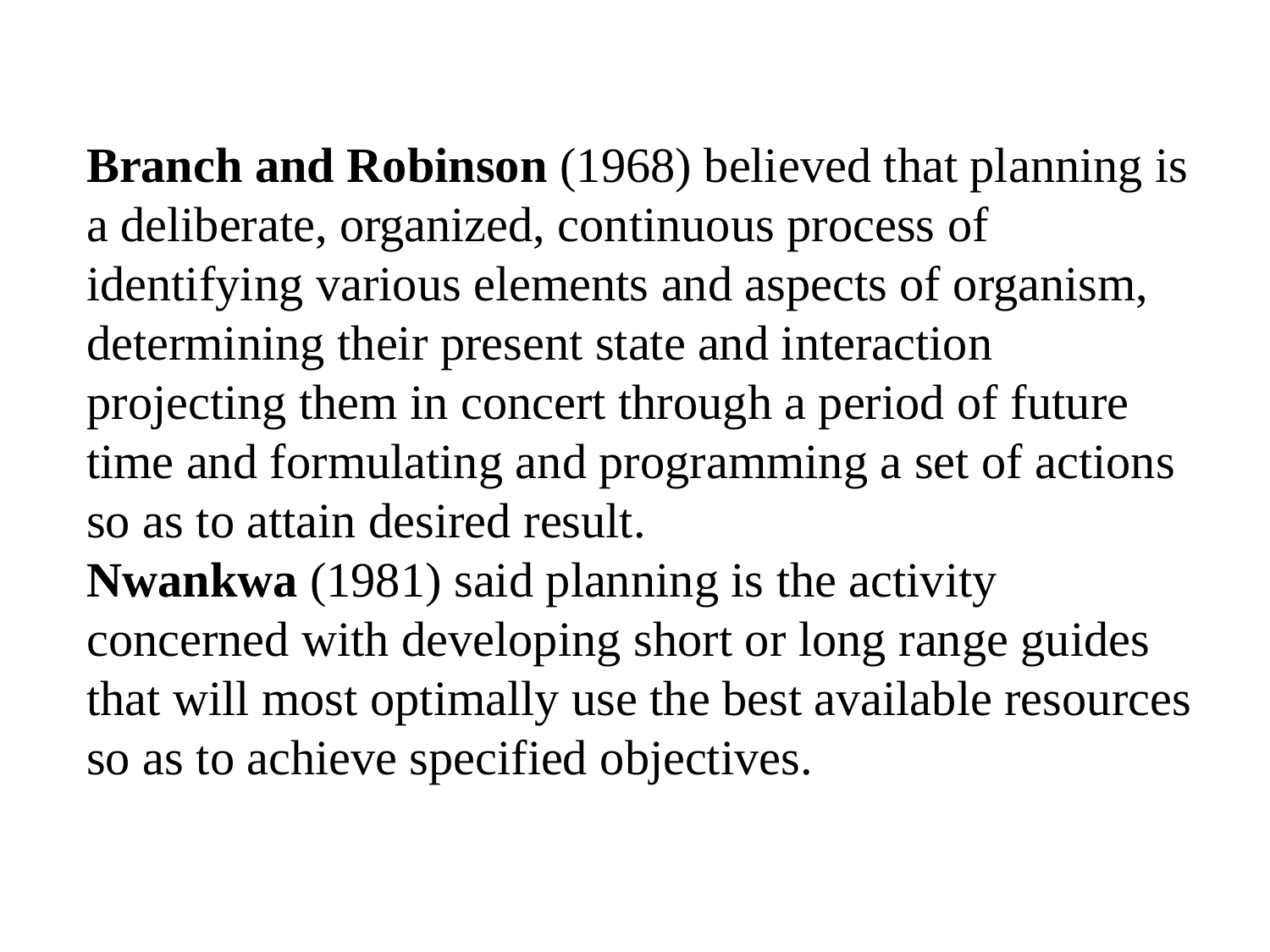

Branch and Robinson (1968) believed that planning is a deliberate, organized, continuous process of identifying various elements and aspects of organism, determining their present state and interaction projecting them in concert through a period of future time and formulating and programming a set of actions so as to attain desired result.
Nwankwa (1981) said planning is the activity concerned with developing short or long range guides that will most optimally use the best available resources so as to achieve specified objectives.